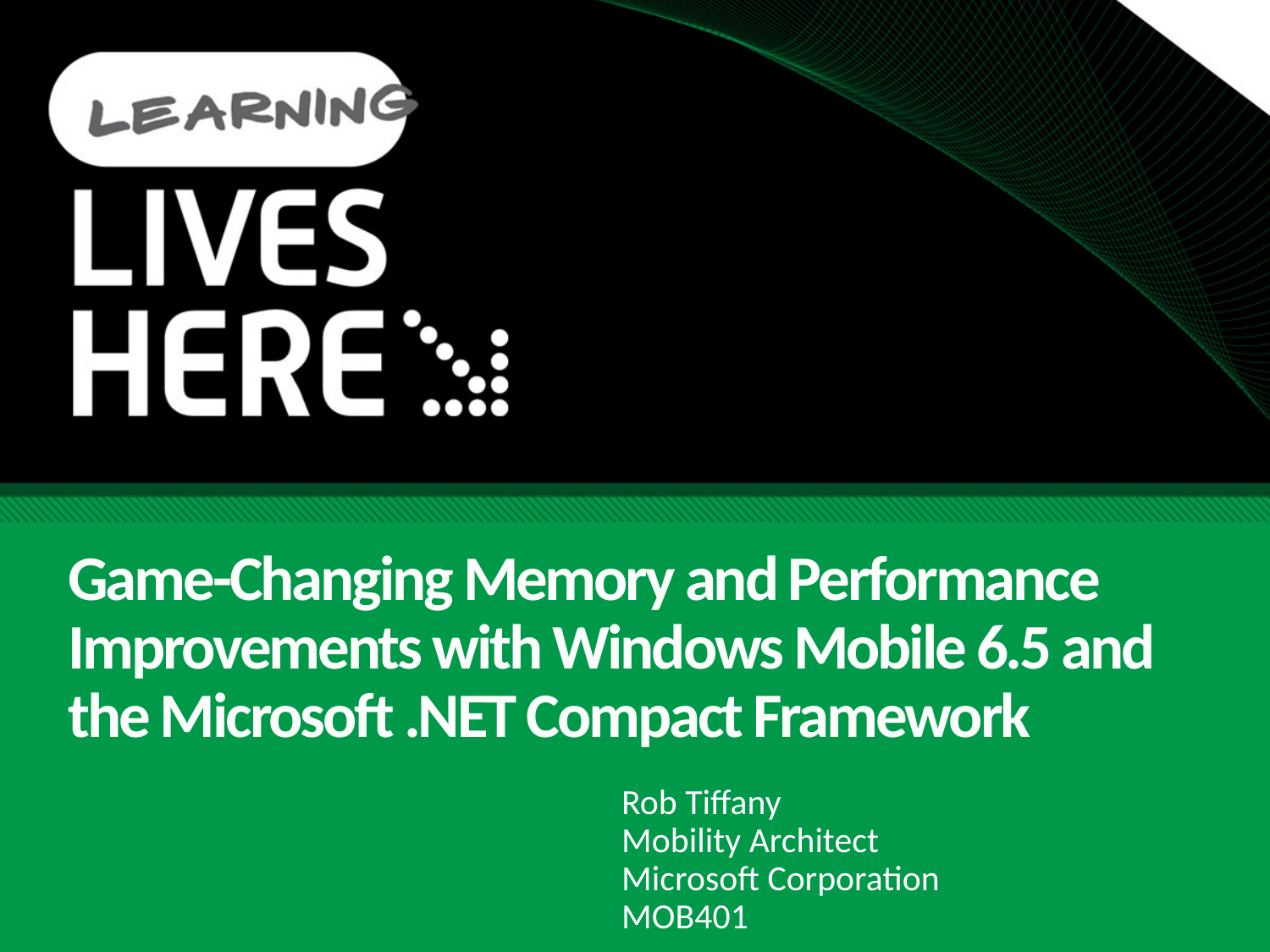

# Game-Changing Memory and Performance Improvements with Windows Mobile 6.5 and the Microsoft .NET Compact Framework

Rob Tiffany
Mobility Architect
Microsoft Corporation
MOB401